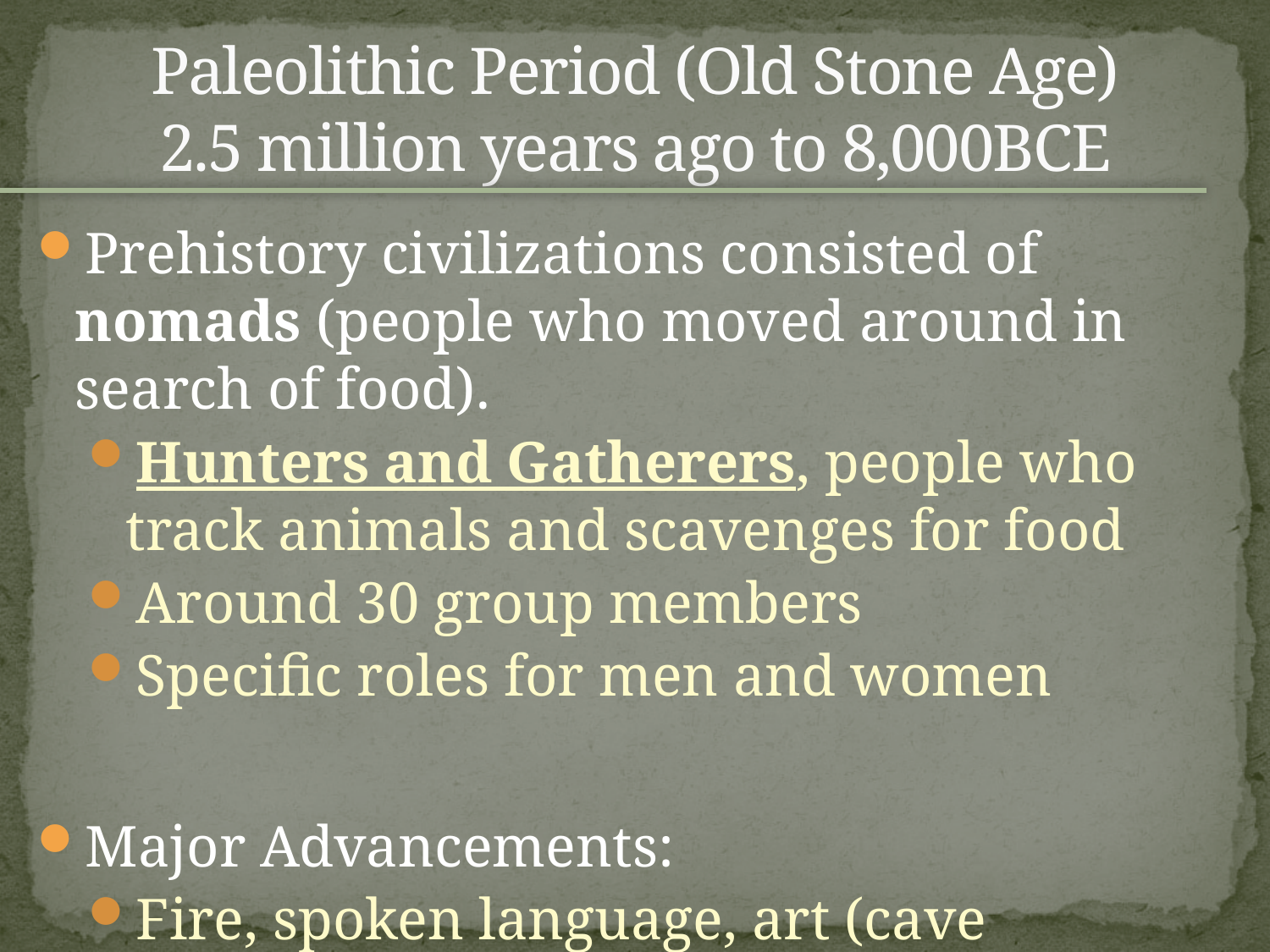

# Paleolithic Period (Old Stone Age) 2.5 million years ago to 8,000BCE
Prehistory civilizations consisted of nomads (people who moved around in search of food).
Hunters and Gatherers, people who track animals and scavenges for food
Around 30 group members
Specific roles for men and women

Major Advancements:
Fire, spoken language, art (cave paintings), stone tools (flint tools)